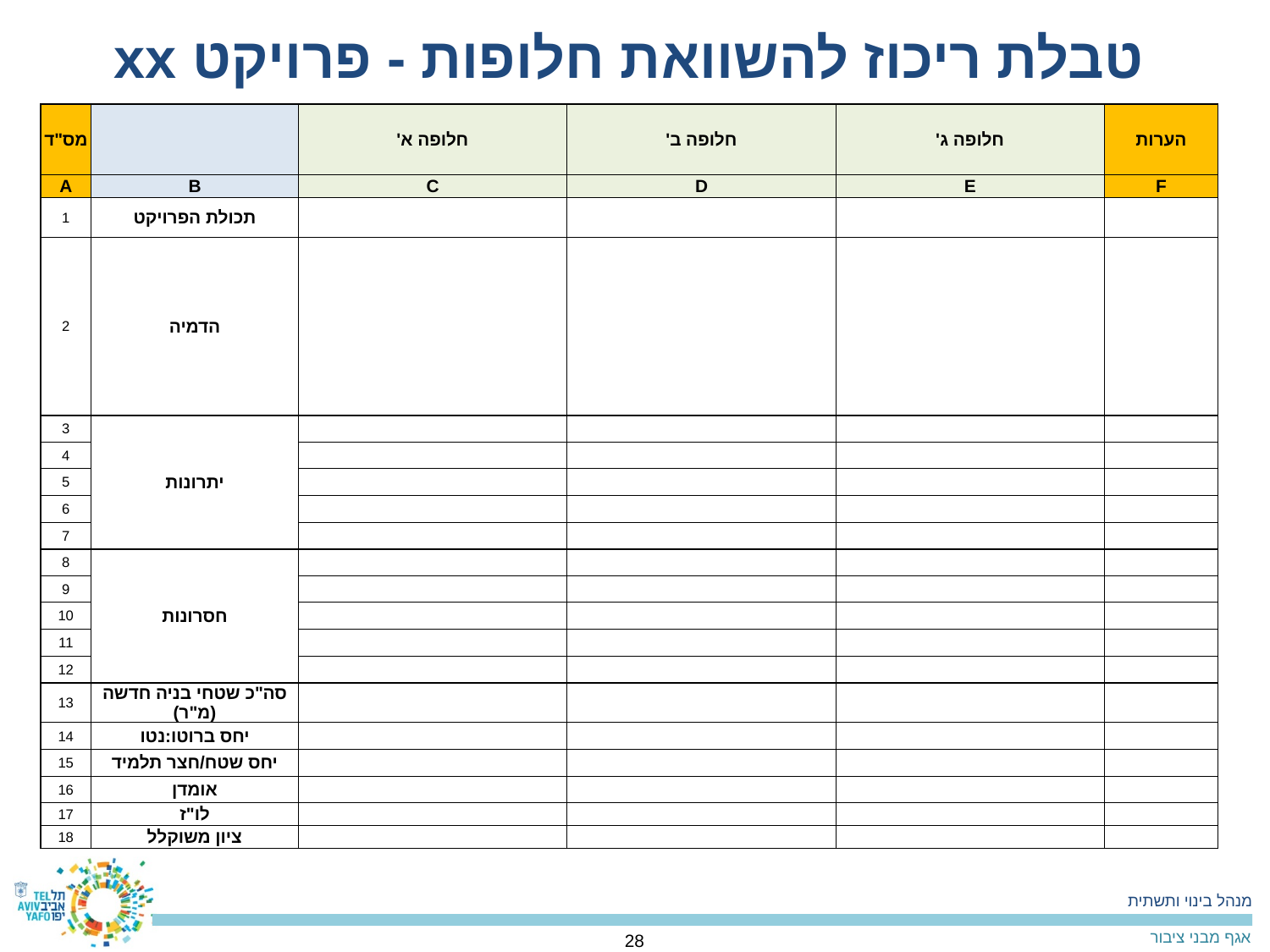

טבלת ריכוז להשוואת חלופות - פרויקט xx
| מס"ד |  | חלופה א' | חלופה ב' | חלופה ג' | הערות |
| --- | --- | --- | --- | --- | --- |
| A | B | C | D | E | F |
| 1 | תכולת הפרויקט |  |  |  |  |
| 2 | הדמיה |  |  |  |  |
| 3 | יתרונות |  |  |  |  |
| 4 |  |  |  |  |  |
| 5 |  |  |  |  |  |
| 6 |  |  |  |  |  |
| 7 |  |  |  |  |  |
| 8 | חסרונות |  |  |  |  |
| 9 |  |  |  |  |  |
| 10 |  |  |  |  |  |
| 11 |  |  |  |  |  |
| 12 |  |  |  |  |  |
| 13 | סה"כ שטחי בניה חדשה (מ"ר) |  |  |  |  |
| 14 | יחס ברוטו:נטו |  |  |  |  |
| 15 | יחס שטח/חצר תלמיד |  |  |  |  |
| 16 | אומדן |  |  |  |  |
| 17 | לו"ז |  |  |  |  |
| 18 | ציון משוקלל |  |  |  |  |